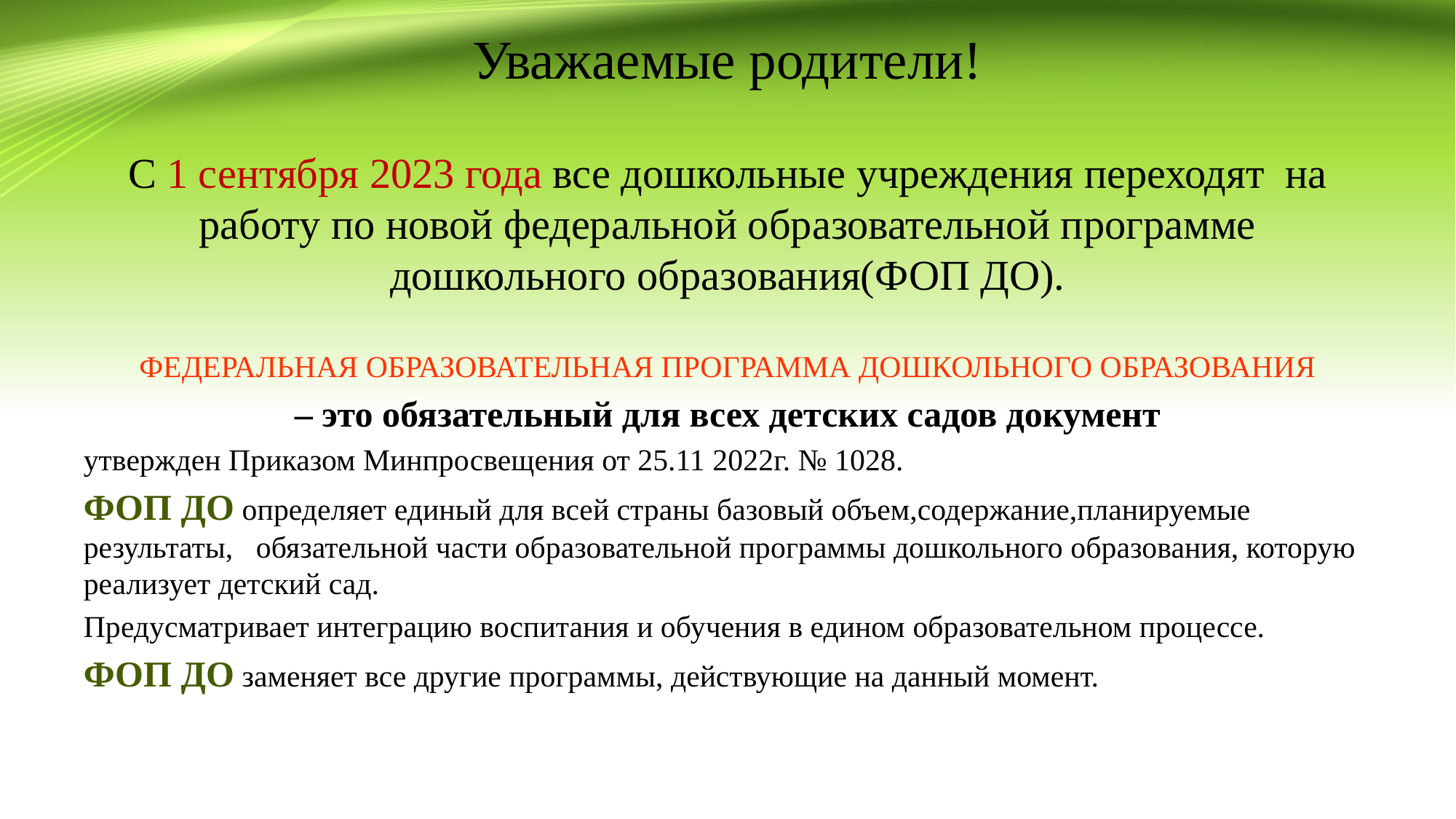

# Уважаемые родители!
С 1 сентября 2023 года все дошкольные учреждения переходят  на работу по новой федеральной образовательной программе дошкольного образования(ФОП ДО).

ФЕДЕРАЛЬНАЯ ОБРАЗОВАТЕЛЬНАЯ ПРОГРАММА ДОШКОЛЬНОГО ОБРАЗОВАНИЯ
– это обязательный для всех детских садов документ
утвержден Приказом Минпросвещения от 25.11 2022г. № 1028.
ФОП ДО определяет единый для всей страны базовый объем,содержание,планируемые результаты,   обязательной части образовательной программы дошкольного образования, которую реализует детский сад.
Предусматривает интеграцию воспитания и обучения в едином образовательном процессе.
ФОП ДО заменяет все другие программы, действующие на данный момент.